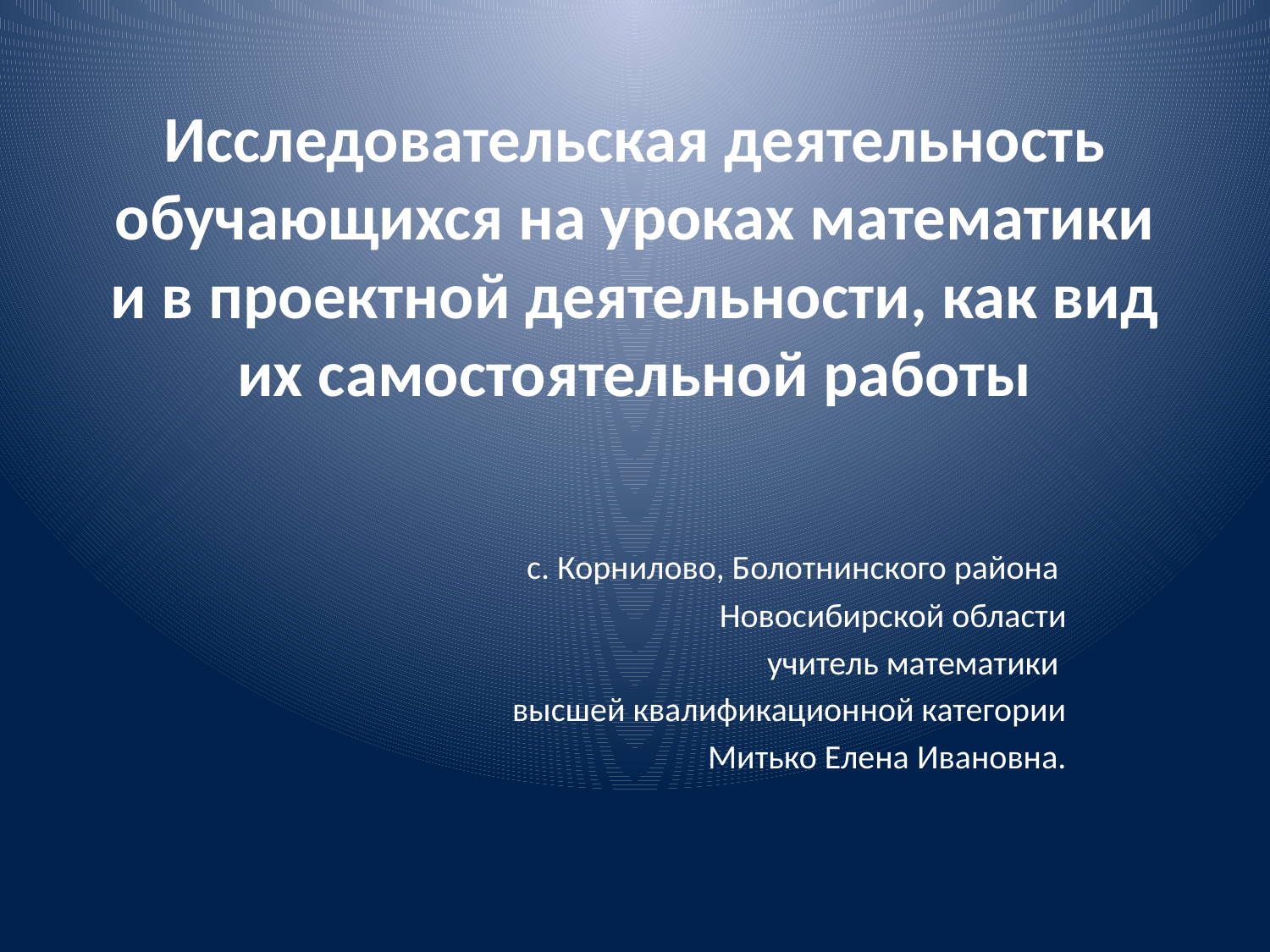

# Исследовательская деятельность обучающихся на уроках математики и в проектной деятельности, как вид их самостоятельной работы
с. Корнилово, Болотнинского района
Новосибирской области
учитель математики
высшей квалификационной категории
 Митько Елена Ивановна.